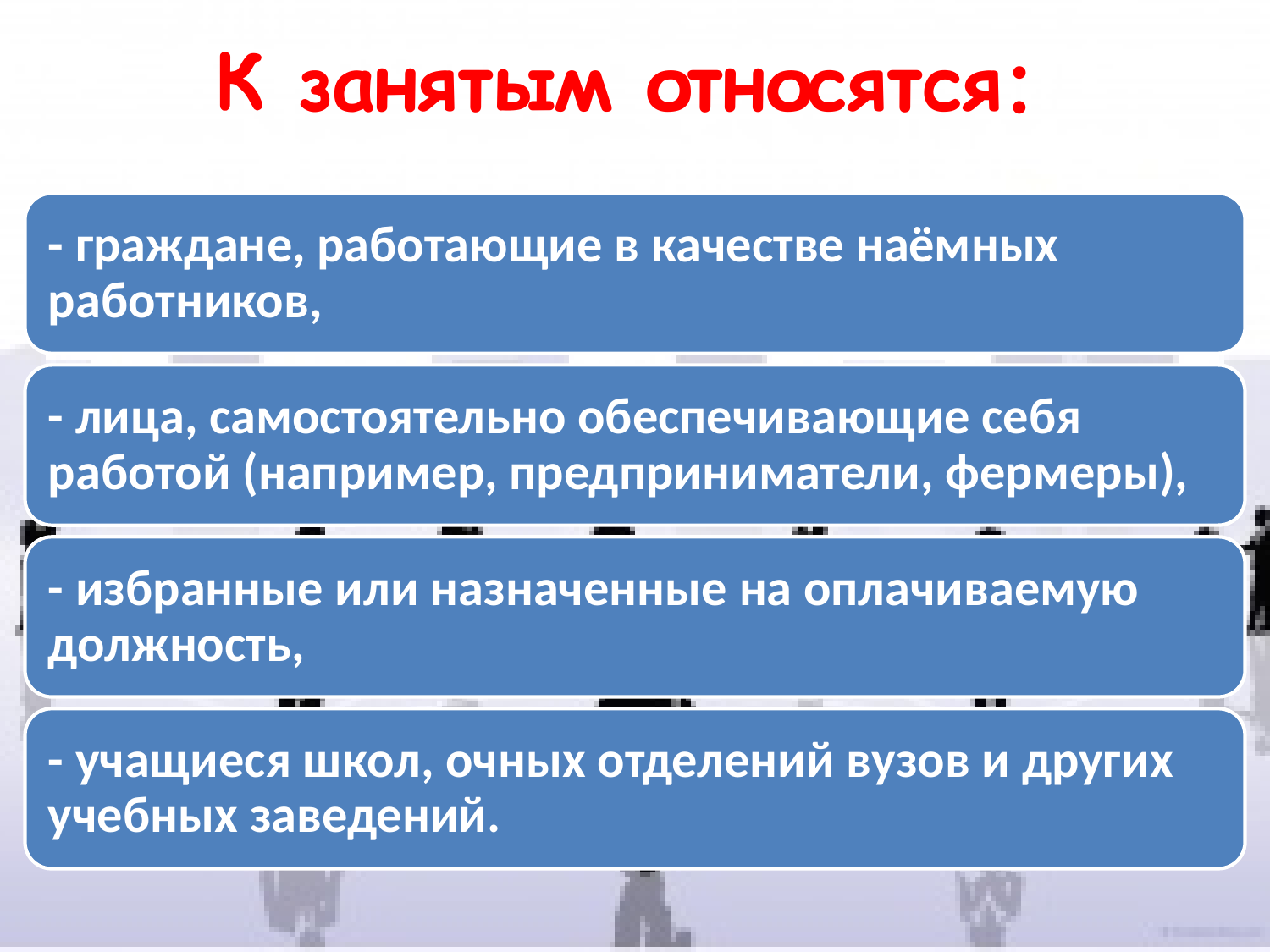

# К занятым относятся:
- граждане, работающие в качестве наёмных работников,
- лица, самостоятельно обеспечивающие себя работой (например, предприниматели, фермеры),
- избранные или назначенные на оплачиваемую должность,
- учащиеся школ, очных отделений вузов и других учебных заведений.